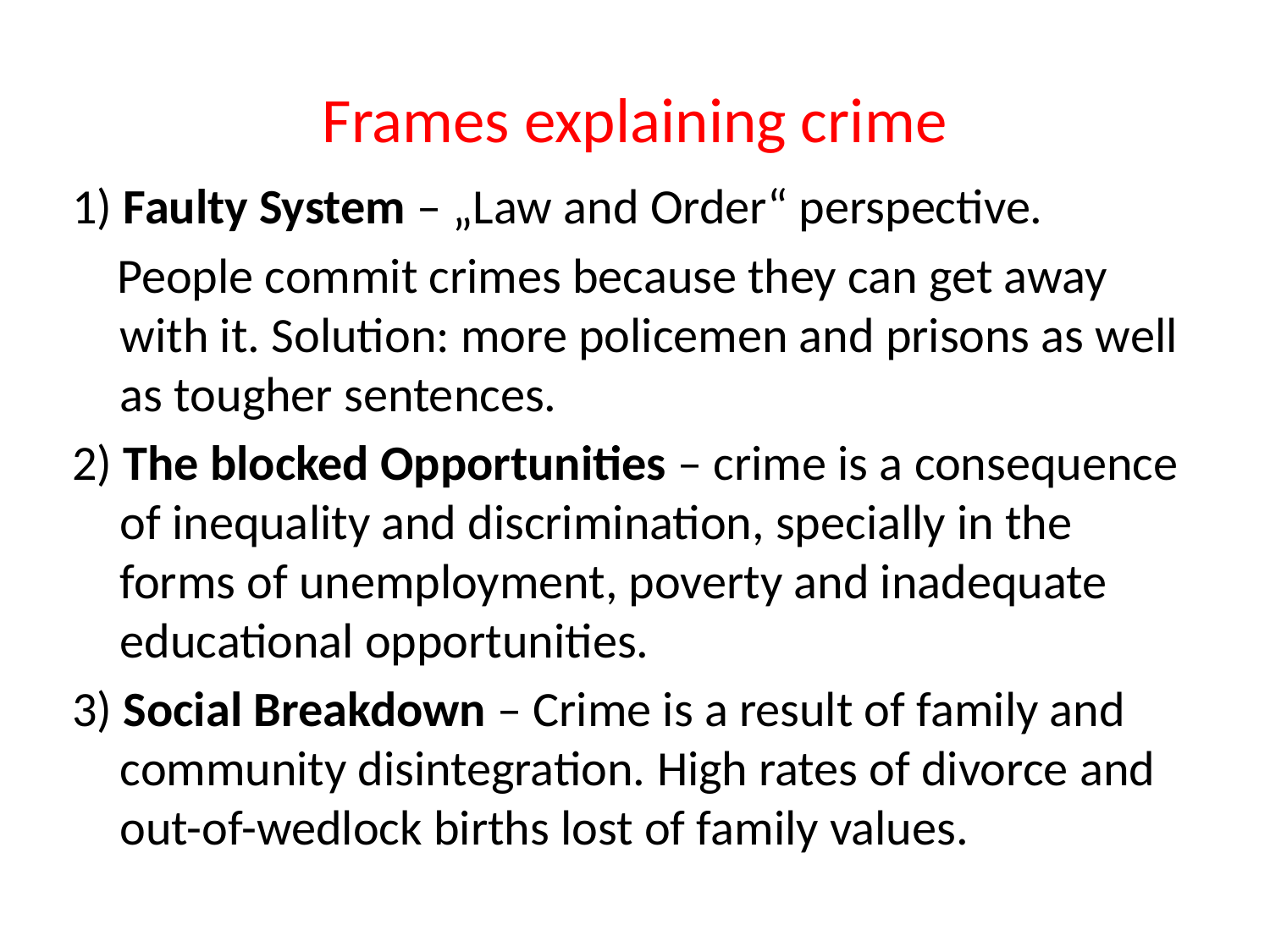

# Frames explaining crime
1) Faulty System – „Law and Order“ perspective.
    People commit crimes because they can get away with it. Solution: more policemen and prisons as well as tougher sentences.
2) The blocked Opportunities – crime is a consequence of inequality and discrimination, specially in the forms of unemployment, poverty and inadequate educational opportunities.
3) Social Breakdown – Crime is a result of family and community disintegration. High rates of divorce and out-of-wedlock births lost of family values.